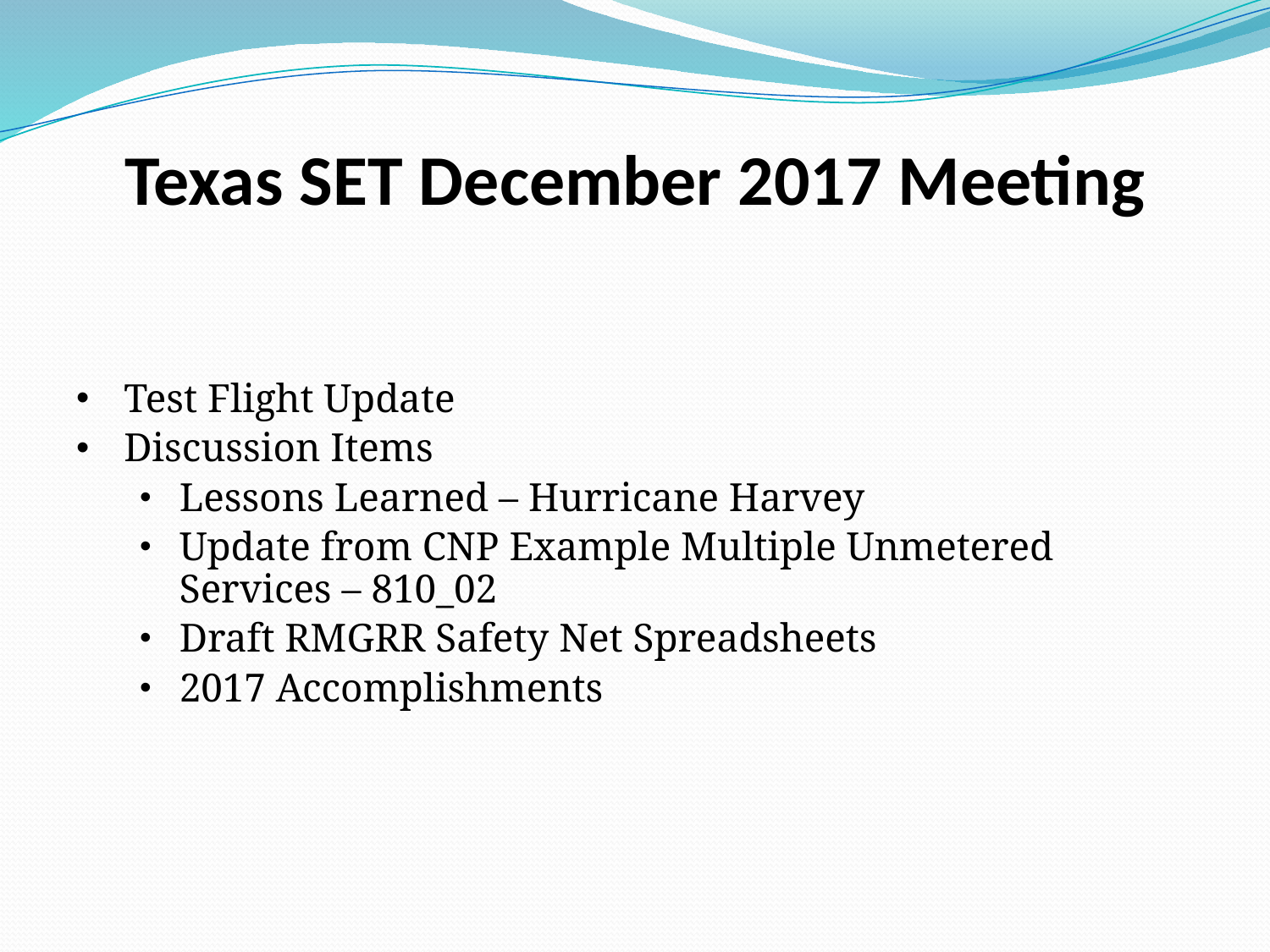

# Texas SET December 2017 Meeting

Test Flight Update
Discussion Items
Lessons Learned – Hurricane Harvey
Update from CNP Example Multiple Unmetered Services – 810_02
Draft RMGRR Safety Net Spreadsheets
2017 Accomplishments